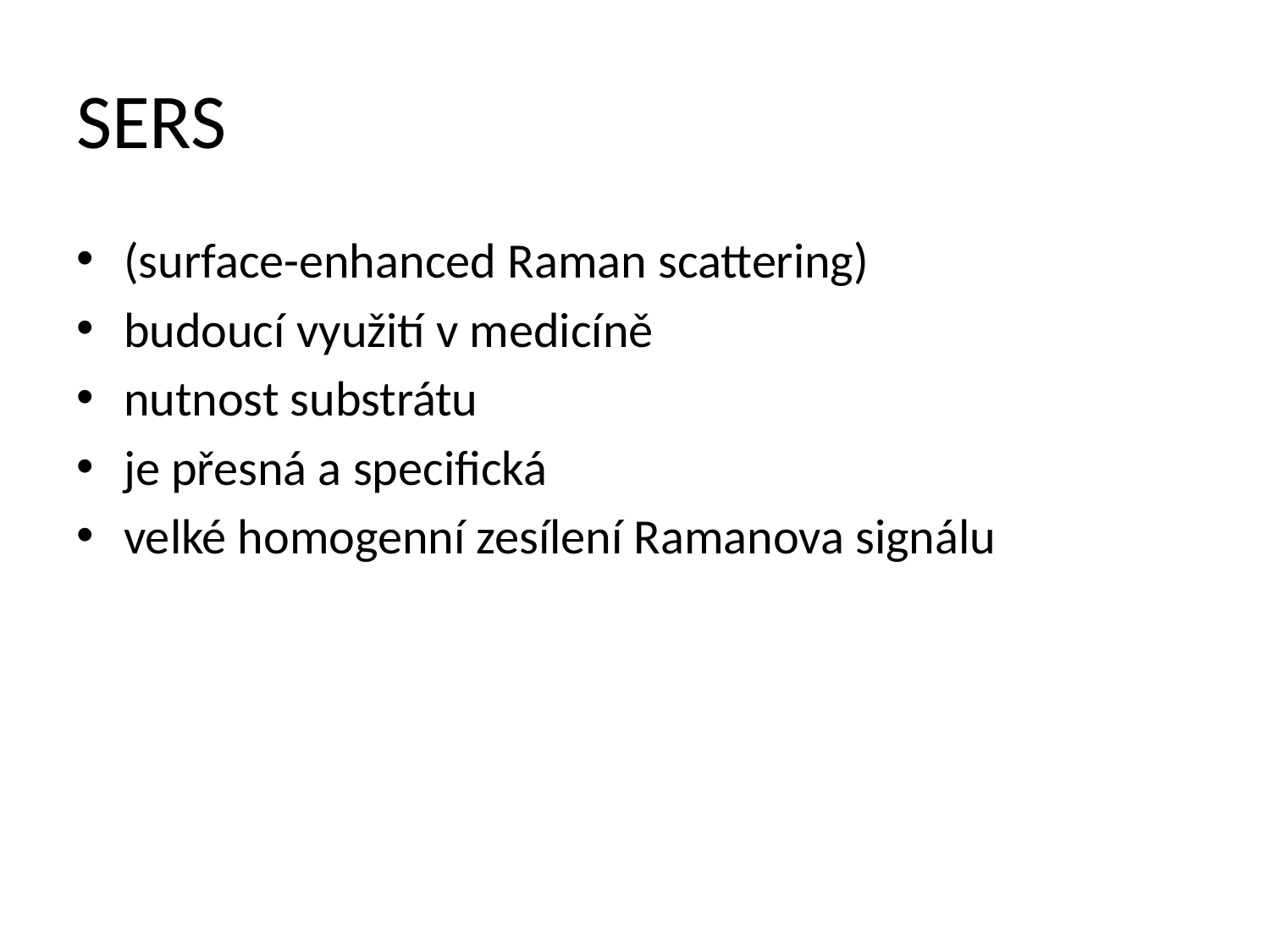

# SERS
(surface-enhanced Raman scattering)
budoucí využití v medicíně
nutnost substrátu
je přesná a specifická
velké homogenní zesílení Ramanova signálu